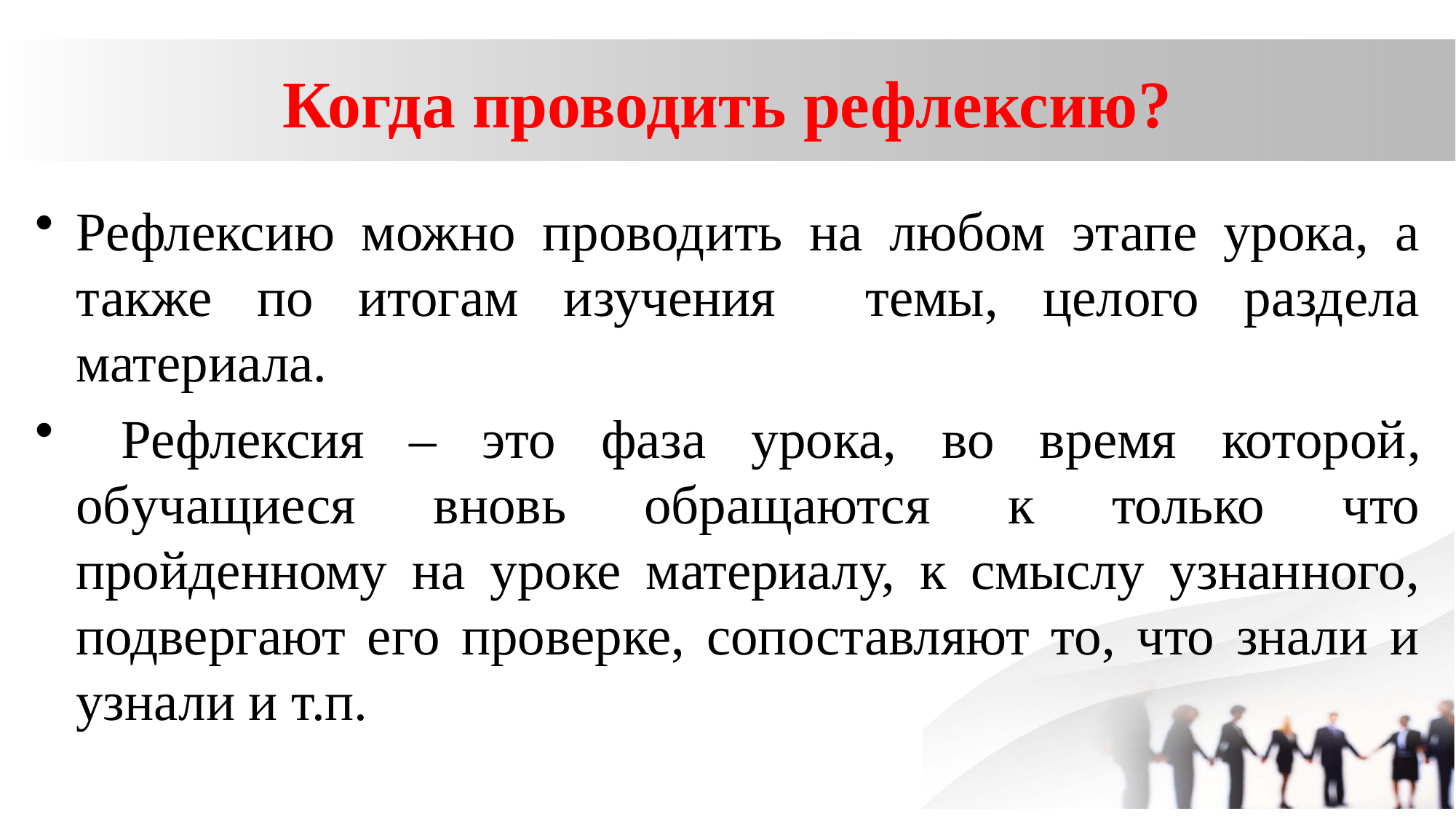

# Когда проводить рефлексию?
Рефлексию можно проводить на любом этапе урока, а также по итогам изучения  темы, целого раздела материала.
 Рефлексия – это фаза урока, во время которой, обучащиеся вновь обращаются к только что пройденному на уроке материалу, к смыслу узнанного, подвергают его проверке, сопоставляют то, что знали и узнали и т.п.